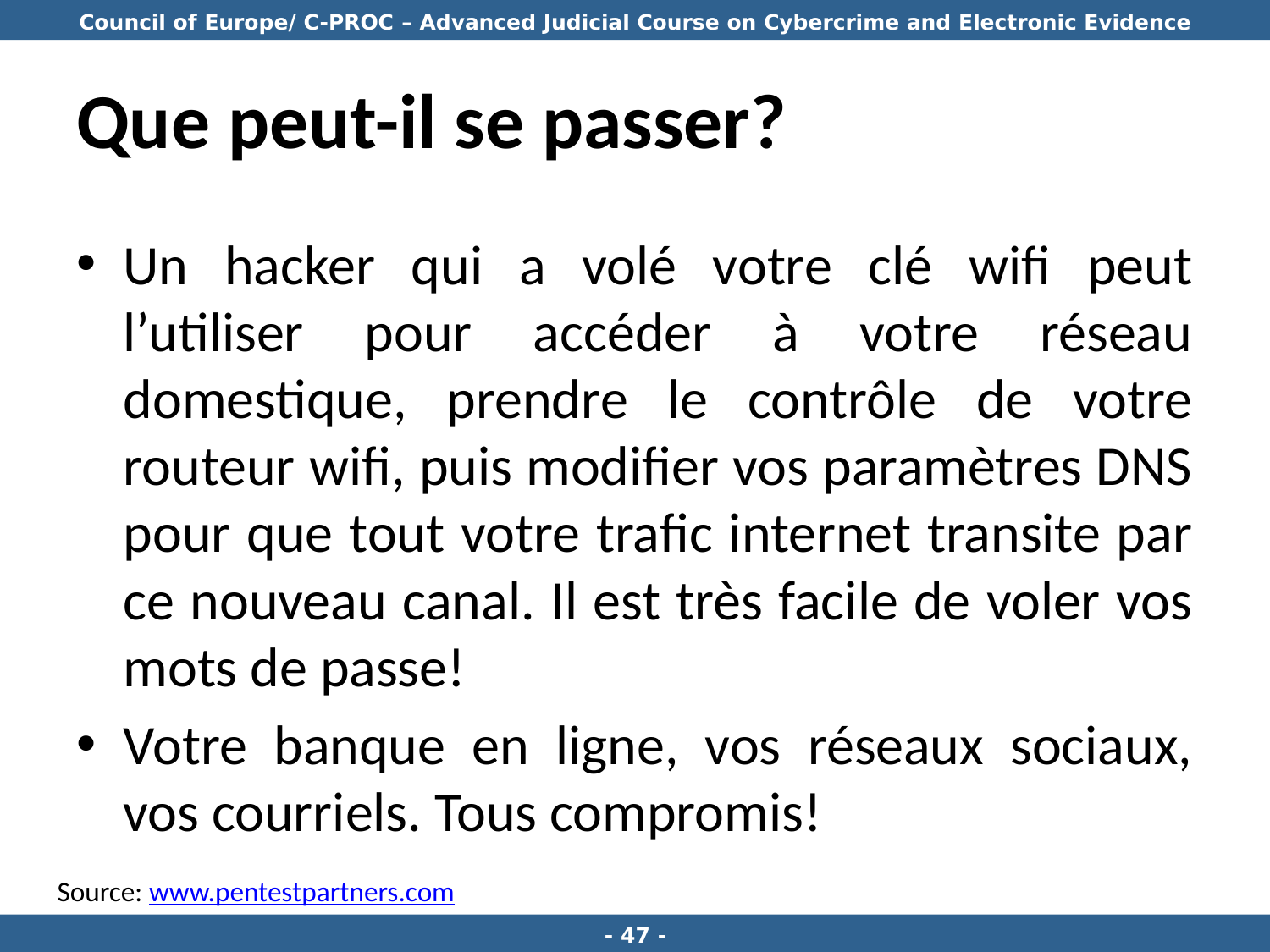

# Que peut-il se passer?
Un hacker qui a volé votre clé wifi peut l’utiliser pour accéder à votre réseau domestique, prendre le contrôle de votre routeur wifi, puis modifier vos paramètres DNS pour que tout votre trafic internet transite par ce nouveau canal. Il est très facile de voler vos mots de passe!
Votre banque en ligne, vos réseaux sociaux, vos courriels. Tous compromis!
Source: www.pentestpartners.com